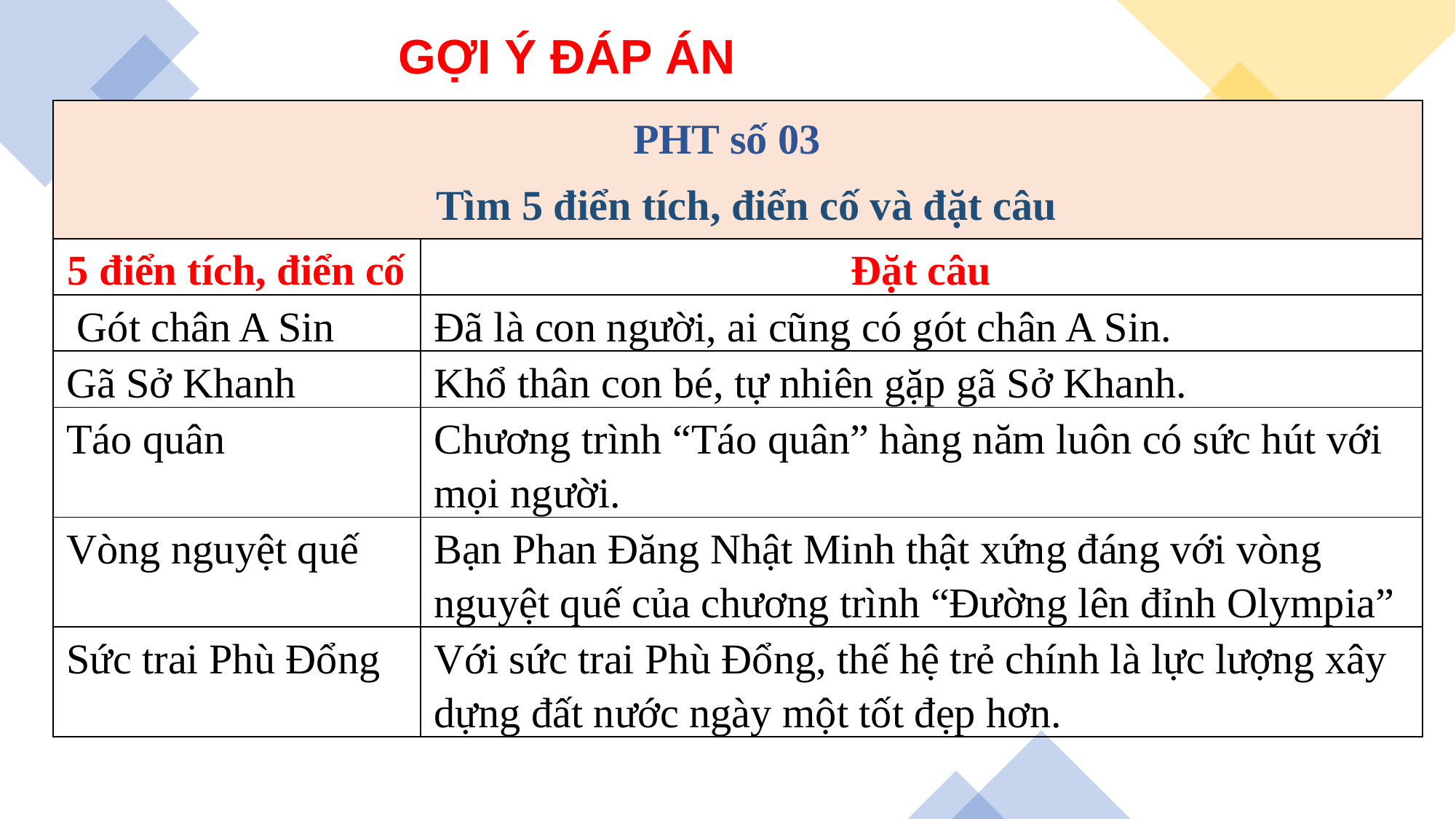

GỢI Ý ĐÁP ÁN

| PHT số 03 Tìm 5 điển tích, điển cố và đặt câu |  |
| --- | --- |
| 5 điển tích, điển cố | Đặt câu |
| Gót chân A Sin | Đã là con người, ai cũng có gót chân A Sin. |
| Gã Sở Khanh | Khổ thân con bé, tự nhiên gặp gã Sở Khanh. |
| Táo quân | Chương trình “Táo quân” hàng năm luôn có sức hút với mọi người. |
| Vòng nguyệt quế | Bạn Phan Đăng Nhật Minh thật xứng đáng với vòng nguyệt quế của chương trình “Đường lên đỉnh Olympia” |
| Sức trai Phù Đổng | Với sức trai Phù Đổng, thế hệ trẻ chính là lực lượng xây dựng đất nước ngày một tốt đẹp hơn. |